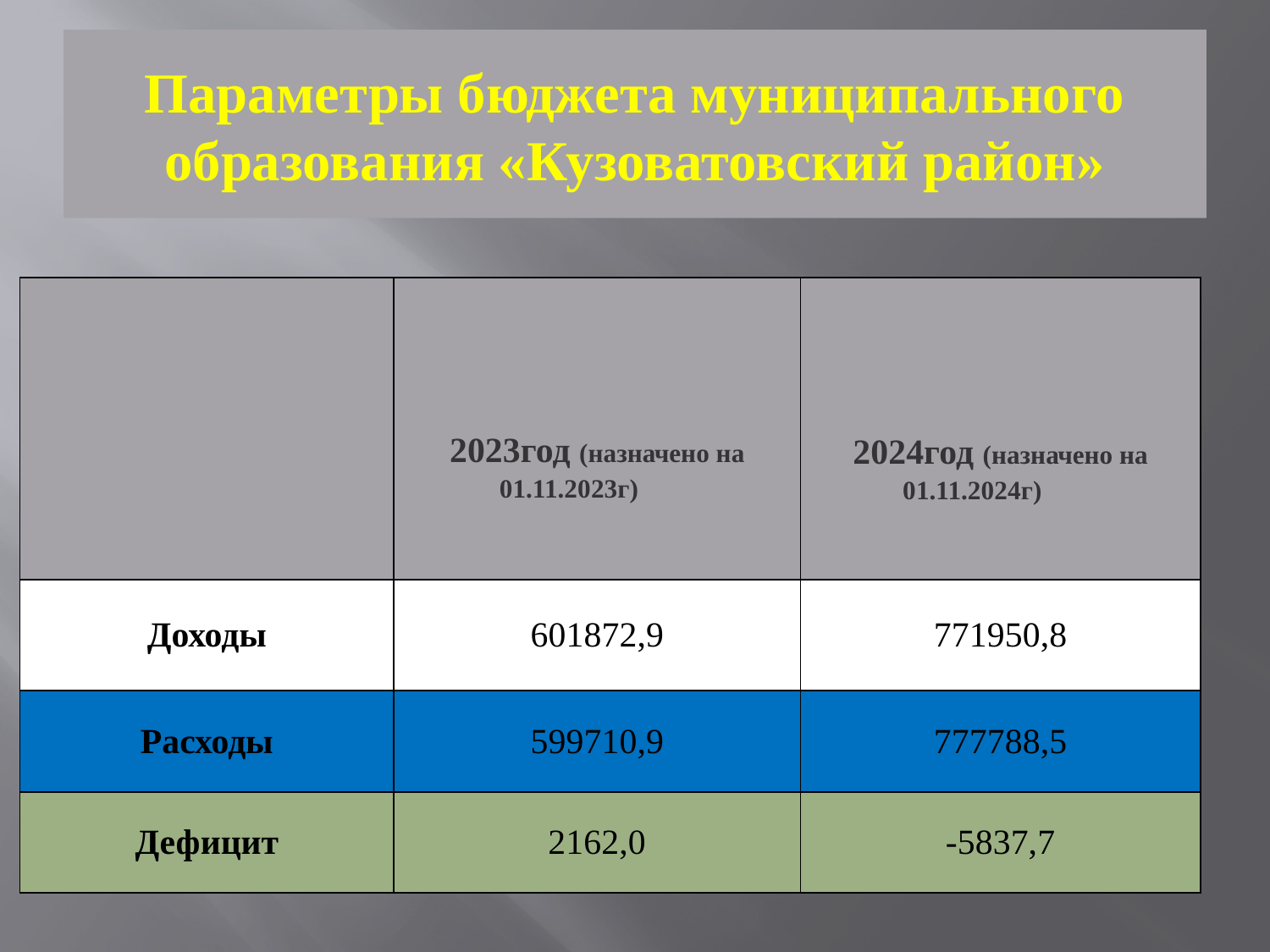

# Параметры бюджета муниципального образования «Кузоватовский район»
|  | 2023год (назначено на 01.11.2023г) | 2024год (назначено на 01.11.2024г) |
| --- | --- | --- |
| Доходы | 601872,9 | 771950,8 |
| Расходы | 599710,9 | 777788,5 |
| Дефицит | 2162,0 | -5837,7 |